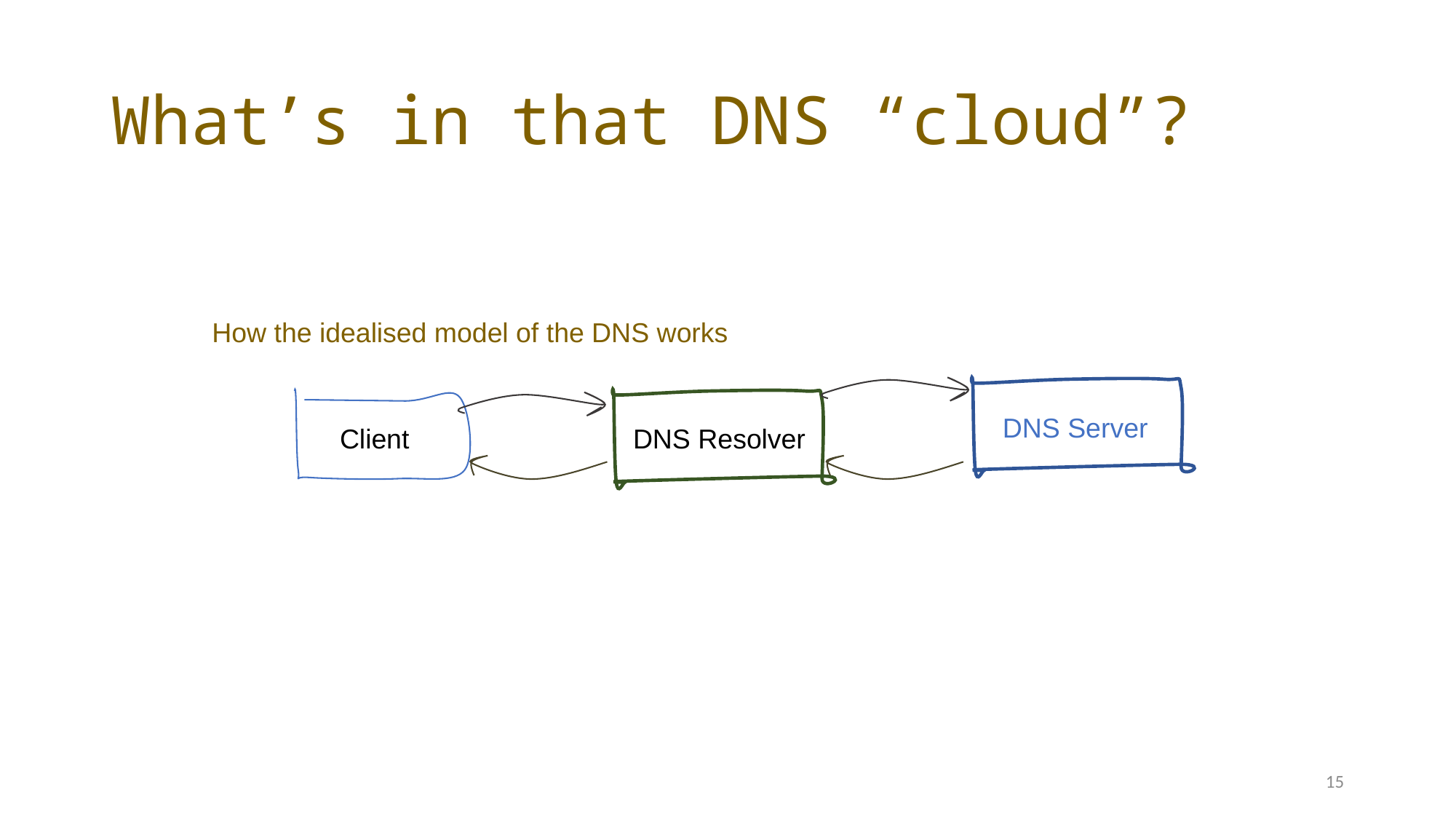

# What’s in that DNS “cloud”?
How the idealised model of the DNS works

DNS Server
Client
DNS Resolver

15